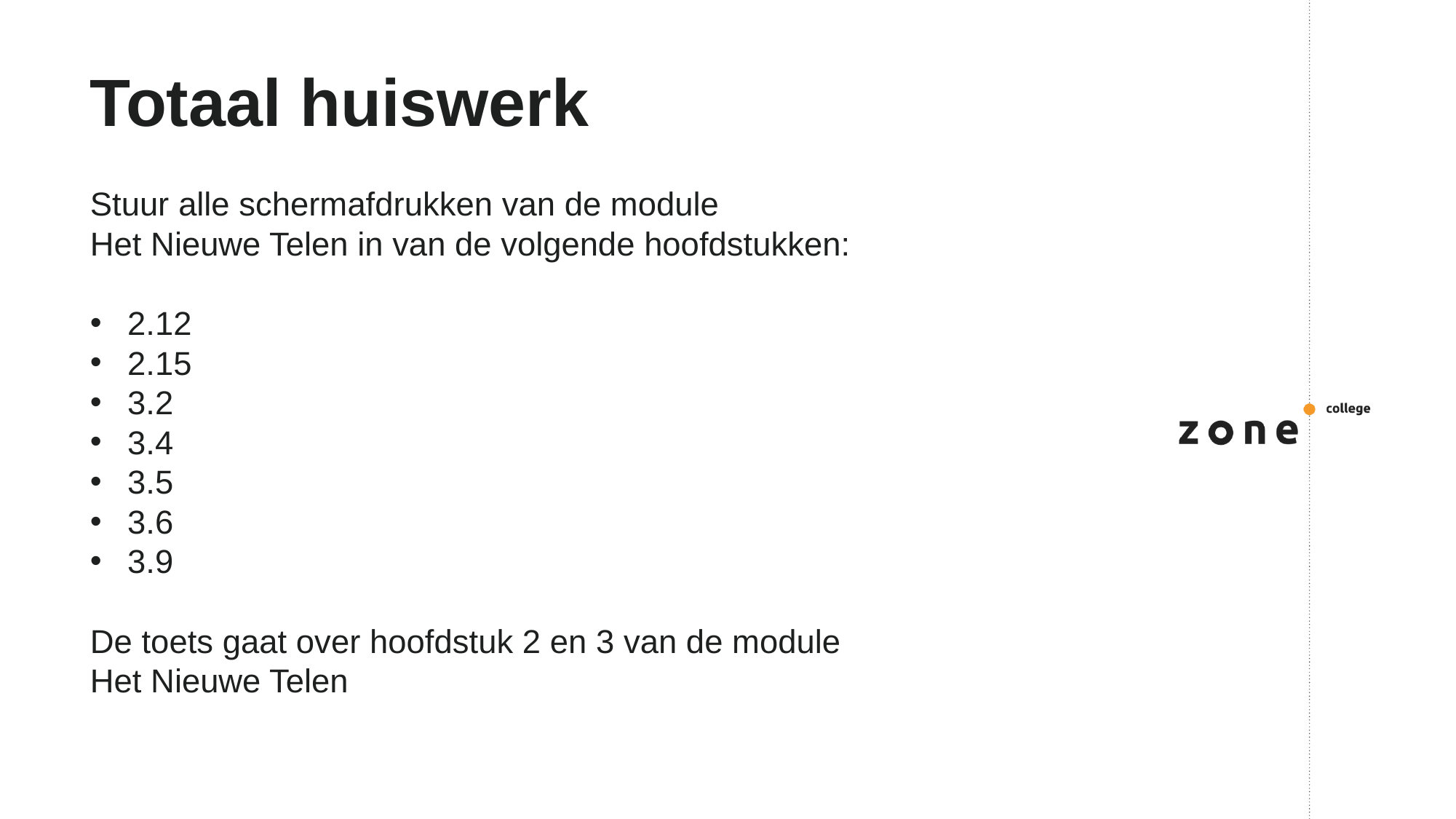

# Totaal huiswerk
Stuur alle schermafdrukken van de module
Het Nieuwe Telen in van de volgende hoofdstukken:

2.12
2.15
3.2
3.4
3.5
3.6
3.9

De toets gaat over hoofdstuk 2 en 3 van de module
Het Nieuwe Telen